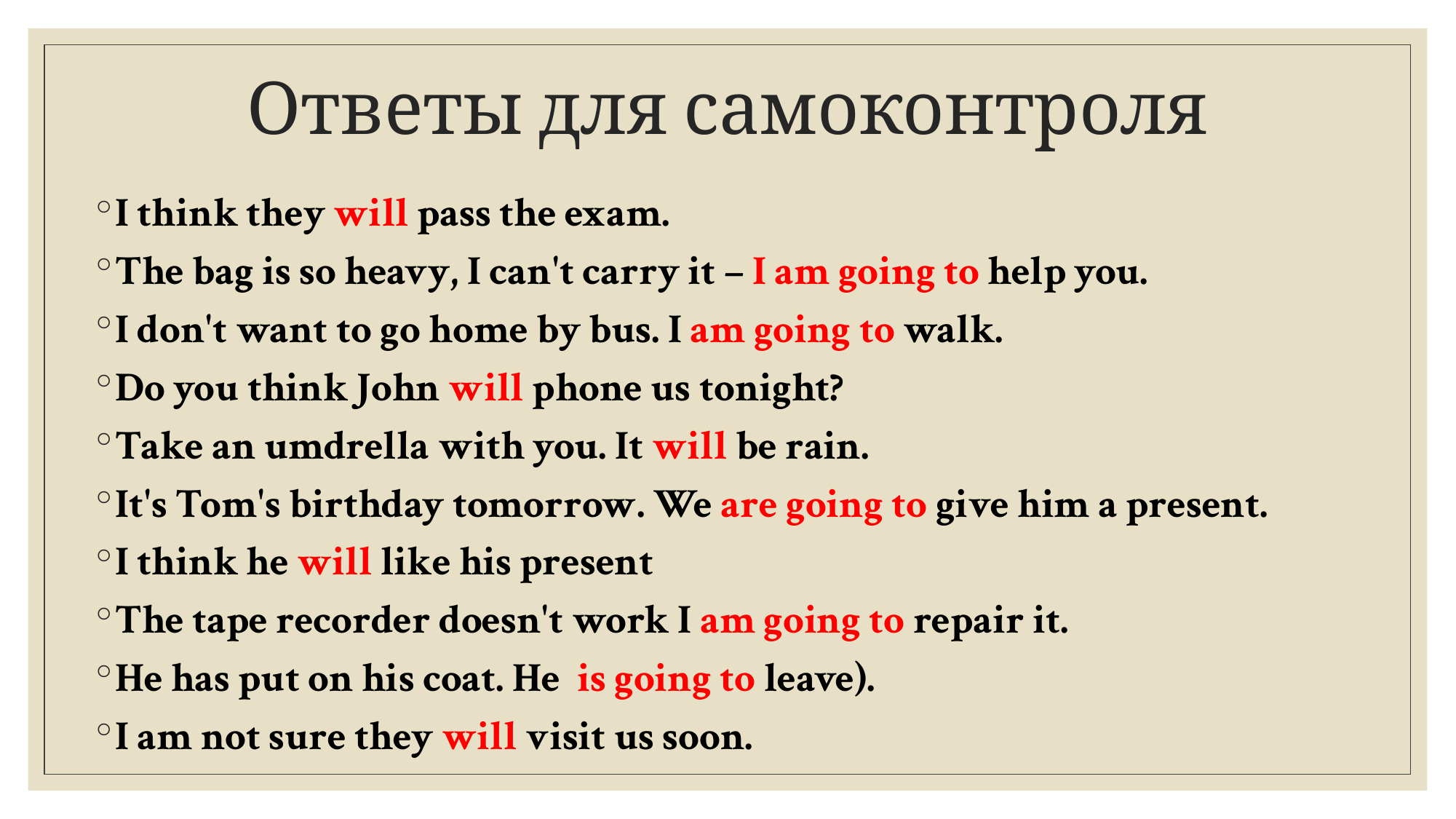

# Ответы для самоконтроля
I think they will pass the exam.
The bag is so heavy, I can't carry it – I am going to help you.
I don't want to go home by bus. I am going to walk.
Do you think John will phone us tonight?
Take an umdrella with you. It will be rain.
It's Tom's birthday tomorrow. We are going to give him a present.
I think he will like his present
The tape recorder doesn't work I am going to repair it.
He has put on his coat. He  is going to leave).
I am not sure they will visit us soon.